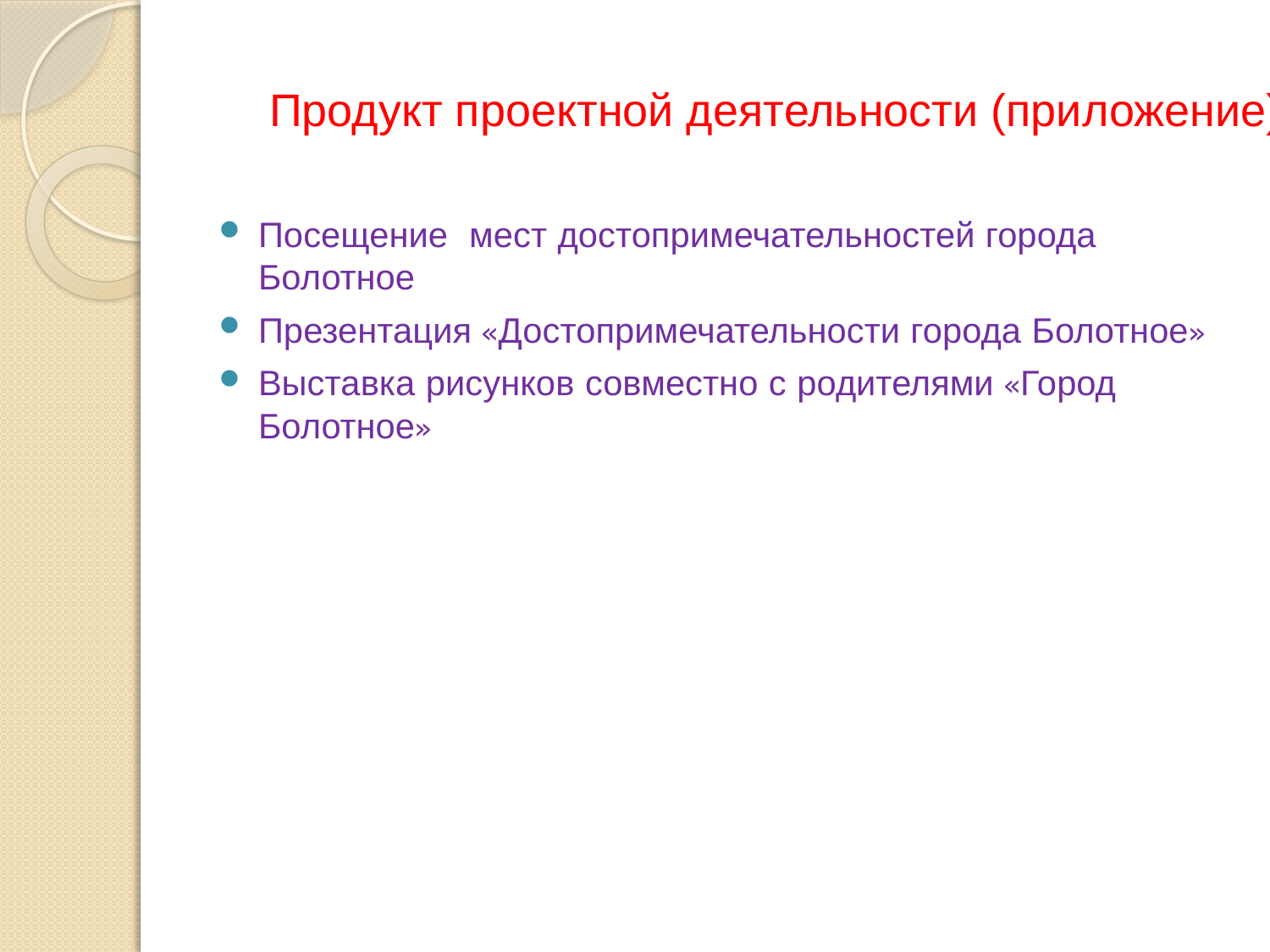

# Продукт проектной деятельности (приложение)
Посещение  мест достопримечательностей города Болотное
Презентация «Достопримечательности города Болотное»
Выставка рисунков совместно с родителями «Город Болотное»